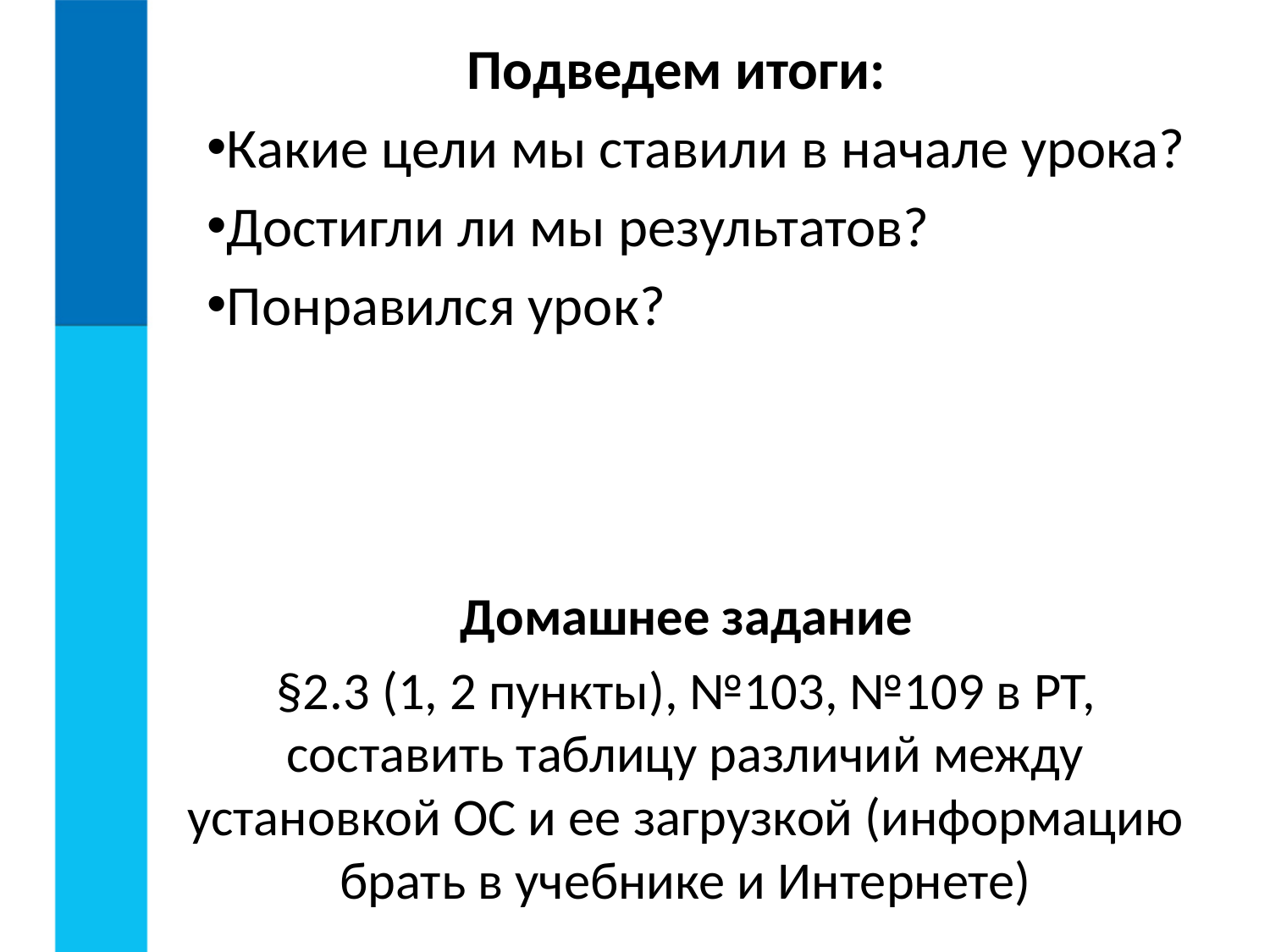

Подведем итоги:
Какие цели мы ставили в начале урока?
Достигли ли мы результатов?
Понравился урок?

Домашнее задание
§2.3 (1, 2 пункты), №103, №109 в РТ, составить таблицу различий между установкой ОС и ее загрузкой (информацию брать в учебнике и Интернете)